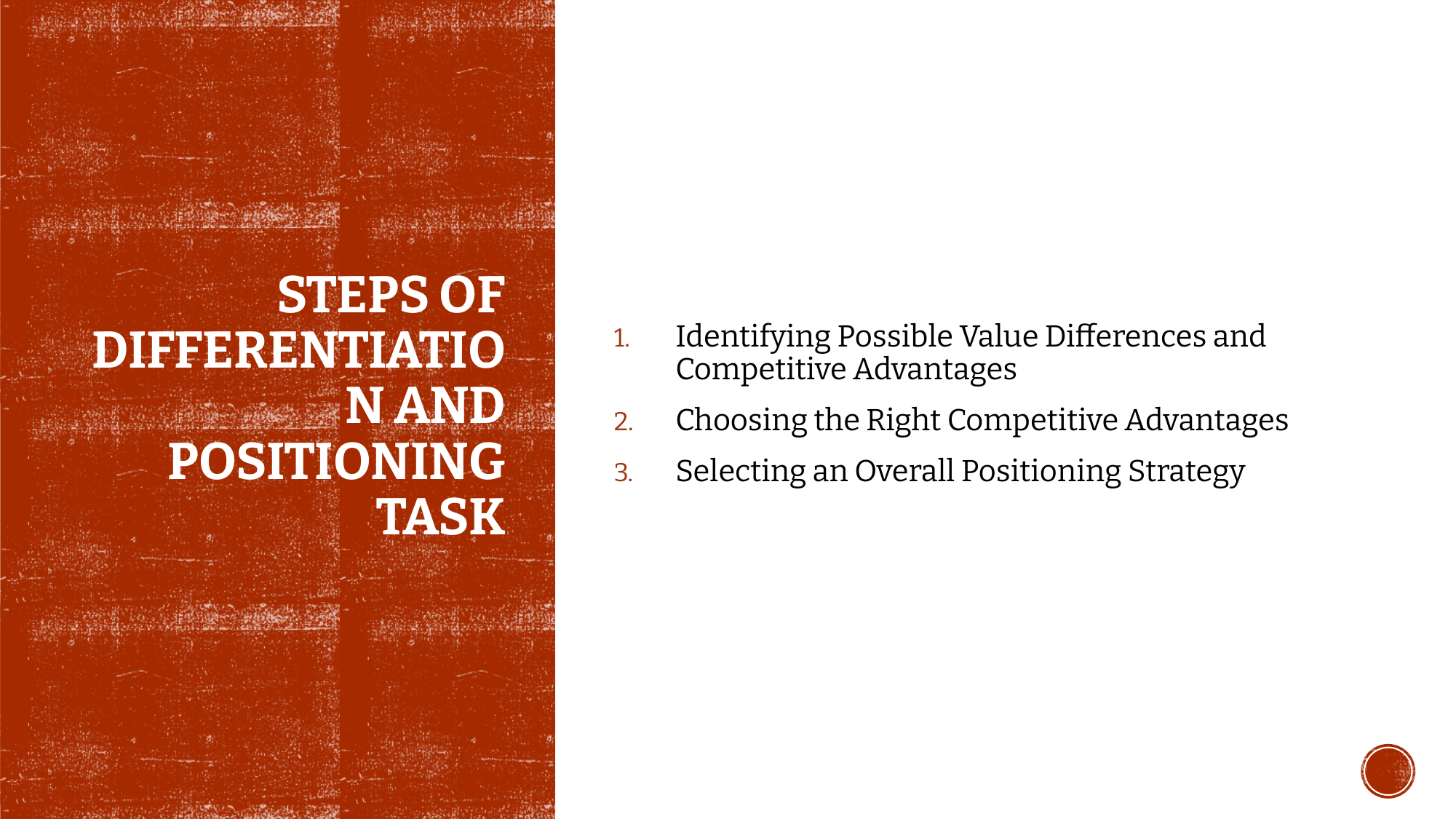

Identifying Possible Value Differences and Competitive Advantages
Choosing the Right Competitive Advantages
Selecting an Overall Positioning Strategy
# Steps of Differentiation and Positioning Task